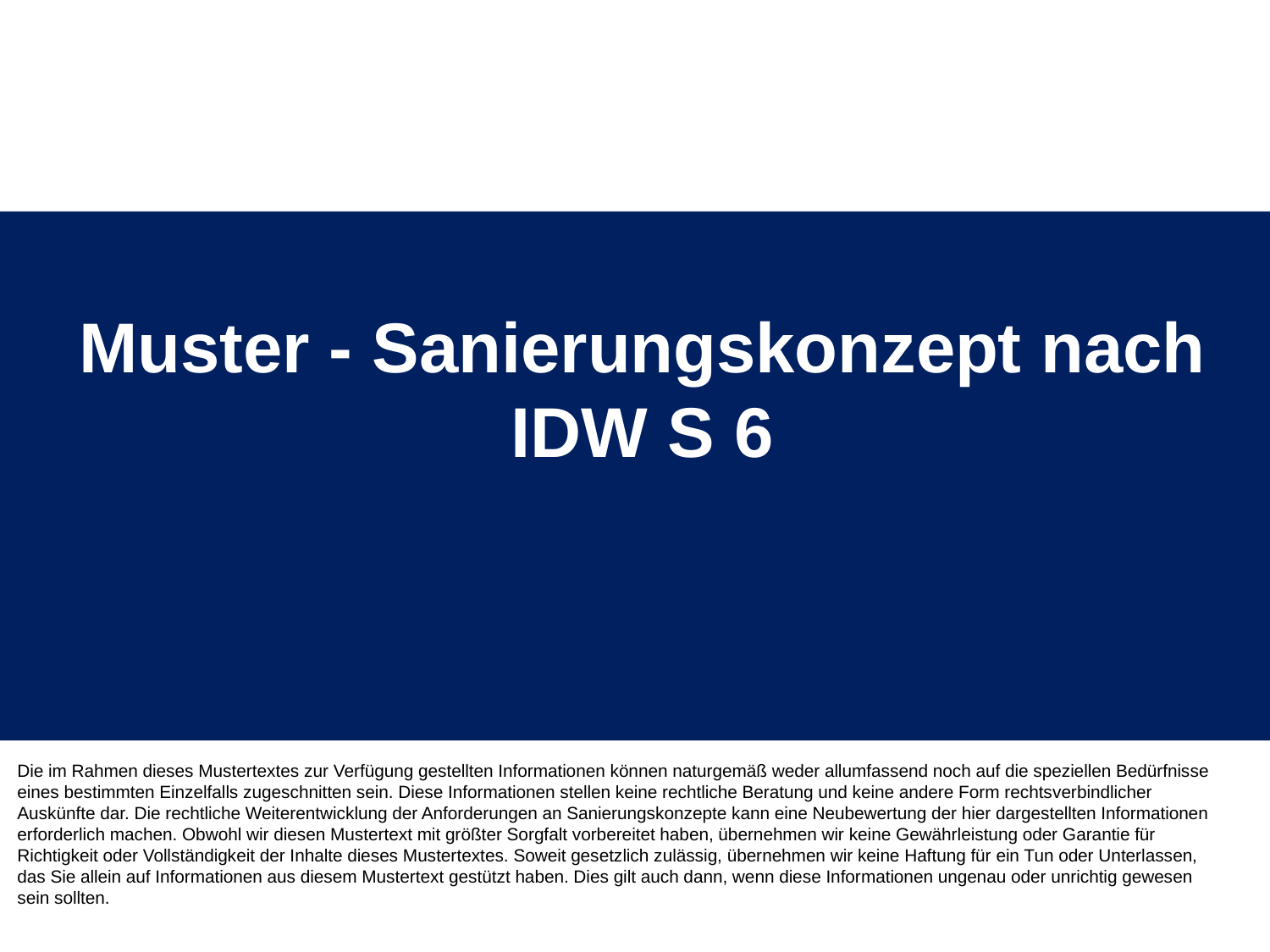

Muster - Sanierungskonzept nach IDW S 6

Die im Rahmen dieses Mustertextes zur Verfügung gestellten Informationen können naturgemäß weder allumfassend noch auf die speziellen Bedürfnisse eines bestimmten Einzelfalls zugeschnitten sein. Diese Informationen stellen keine rechtliche Beratung und keine andere Form rechtsverbindlicher Auskünfte dar. Die rechtliche Weiterentwicklung der Anforderungen an Sanierungskonzepte kann eine Neubewertung der hier dargestellten Informationen erforderlich machen. Obwohl wir diesen Mustertext mit größter Sorgfalt vorbereitet haben, übernehmen wir keine Gewährleistung oder Garantie für Richtigkeit oder Vollständigkeit der Inhalte dieses Mustertextes. Soweit gesetzlich zulässig, übernehmen wir keine Haftung für ein Tun oder Unterlassen, das Sie allein auf Informationen aus diesem Mustertext gestützt haben. Dies gilt auch dann, wenn diese Informationen ungenau oder unrichtig gewesen sein sollten.